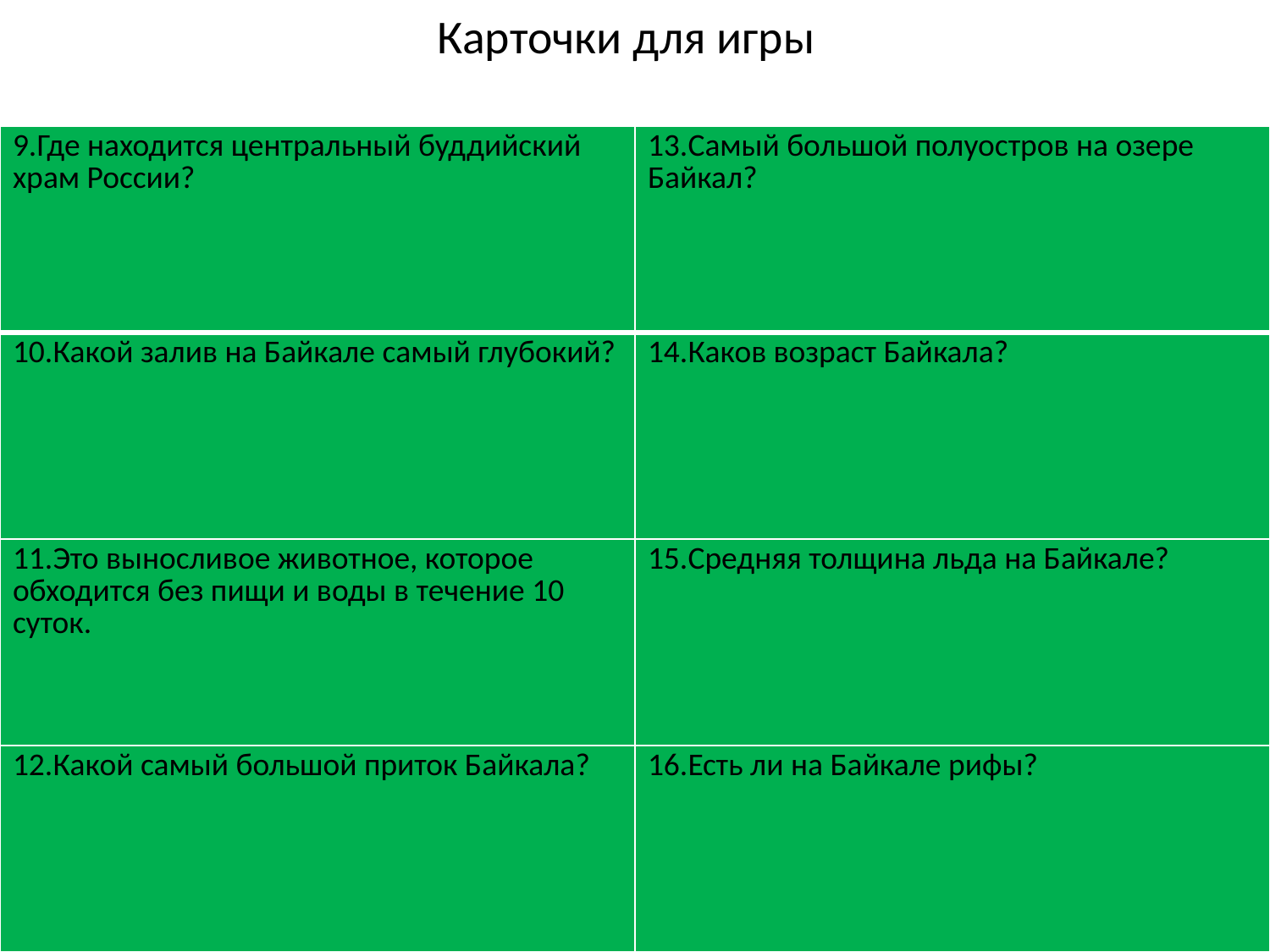

# Карточки для игры
| 9.Где находится центральный буддийский храм России? | 13.Самый большой полуостров на озере Байкал? |
| --- | --- |
| 10.Какой залив на Байкале самый глубокий? | 14.Каков возраст Байкала? |
| 11.Это выносливое животное, которое обходится без пищи и воды в течение 10 суток. | 15.Средняя толщина льда на Байкале? |
| 12.Какой самый большой приток Байкала? | 16.Есть ли на Байкале рифы? |